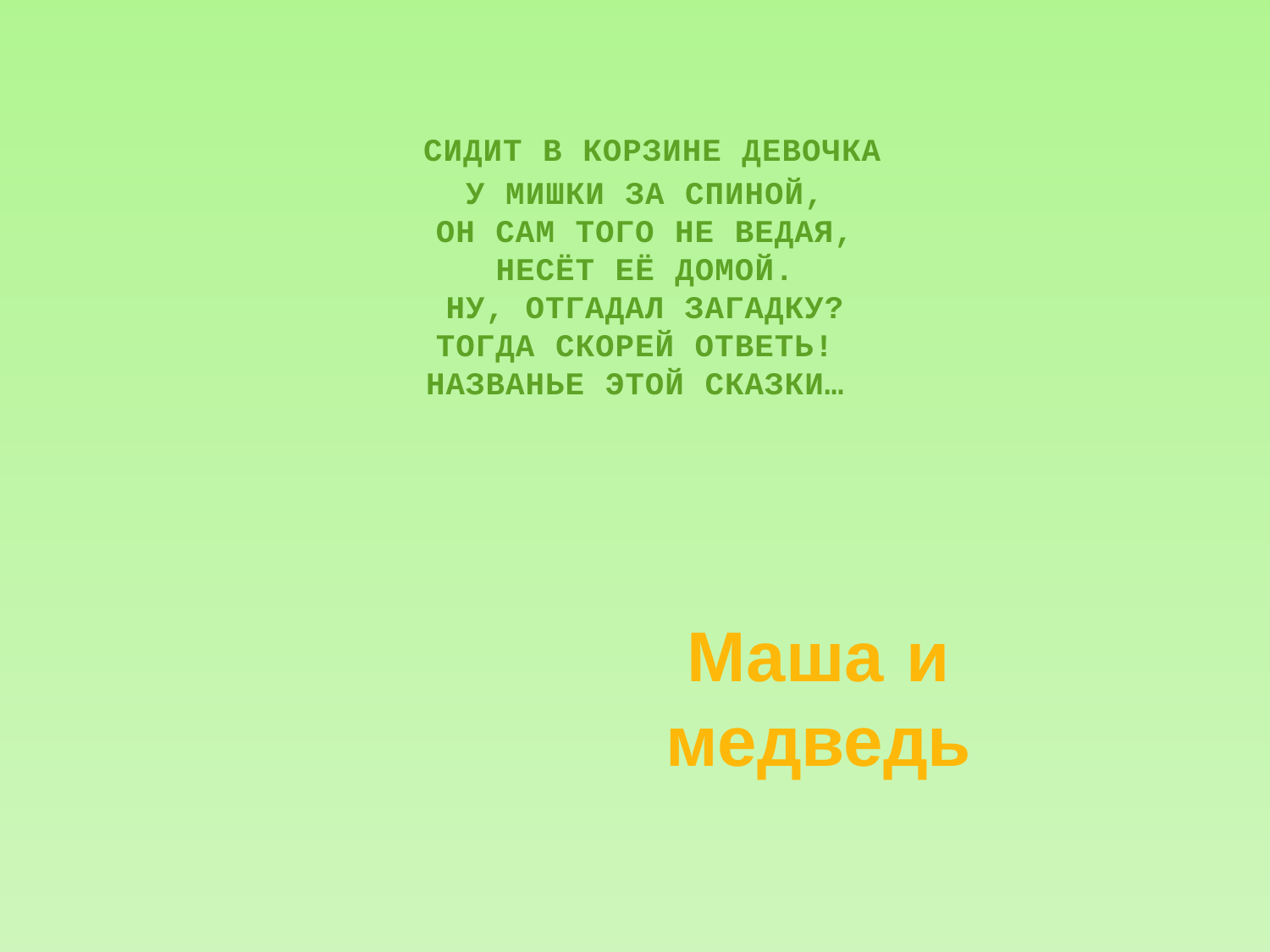

СИДИТ В КОРЗИНЕ ДЕВОЧКА
 У МИШКИ ЗА СПИНОЙ,
 ОН САМ ТОГО НЕ ВЕДАЯ,
 НЕСЁТ ЕЁ ДОМОЙ.
 НУ, ОТГАДАЛ ЗАГАДКУ?
 ТОГДА СКОРЕЙ ОТВЕТЬ!
 НАЗВАНЬЕ ЭТОЙ СКАЗКИ…

Маша и медведь